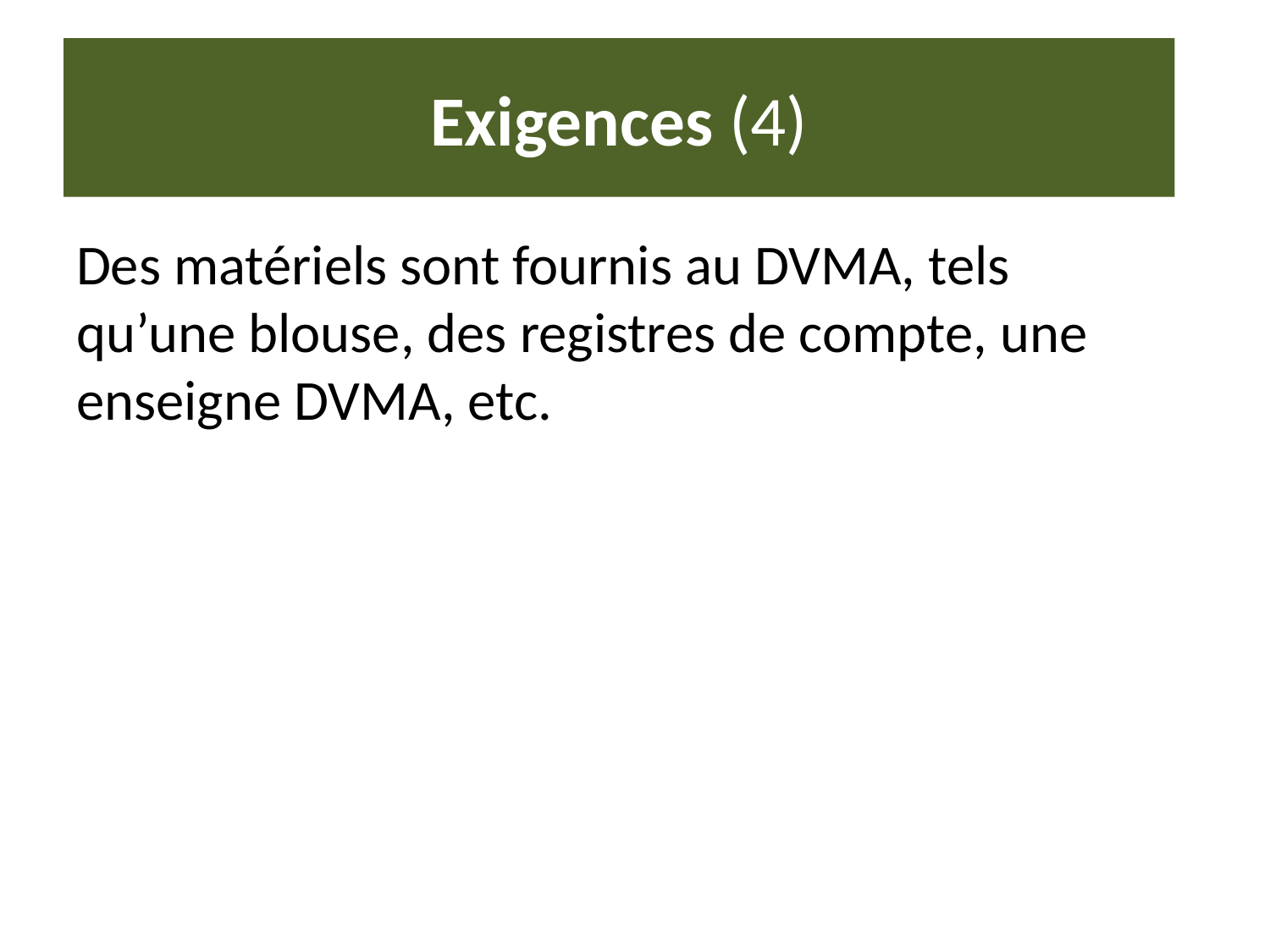

# Exigences (4)
Des matériels sont fournis au DVMA, tels qu’une blouse, des registres de compte, une enseigne DVMA, etc.